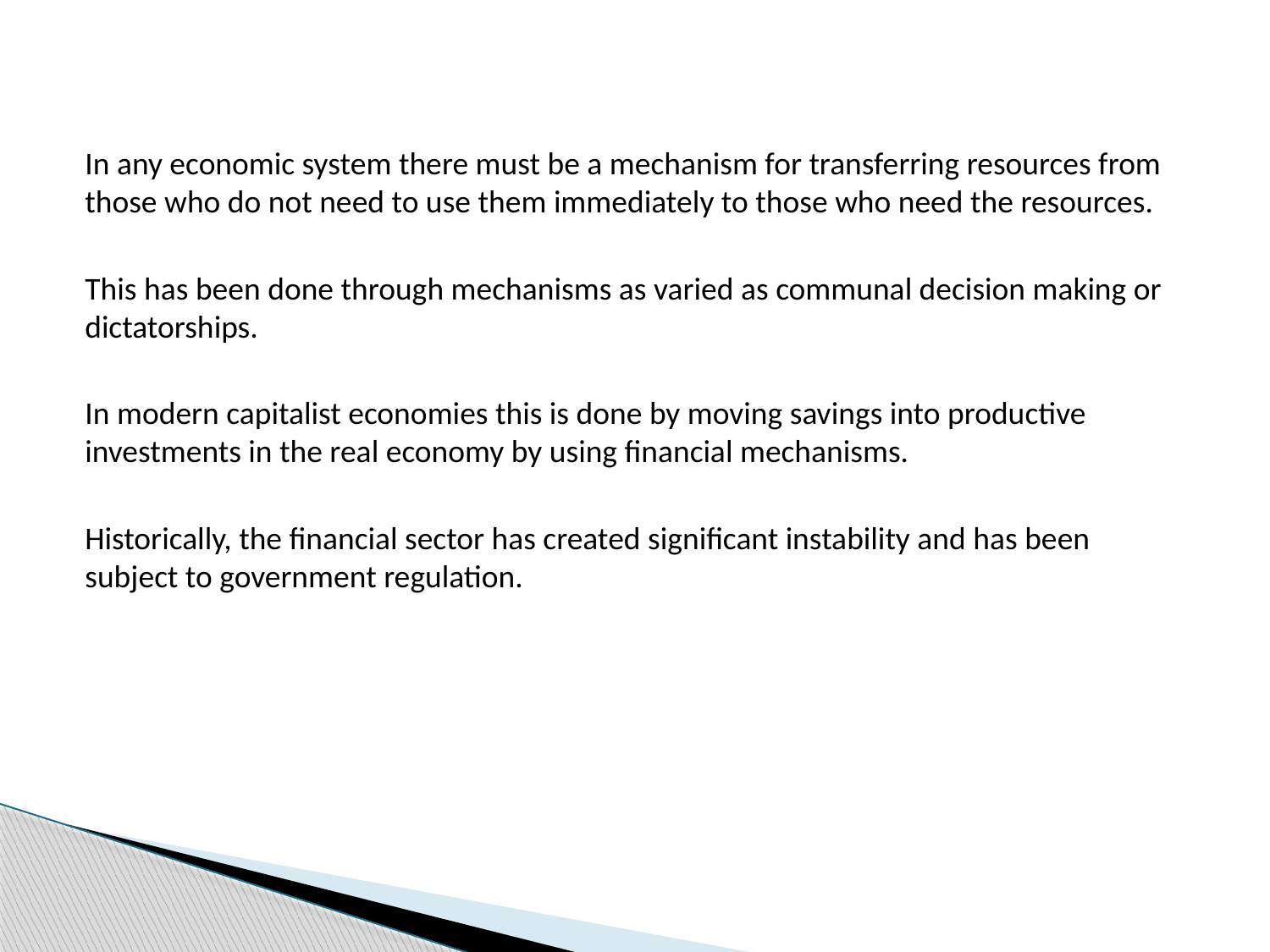

#

In any economic system there must be a mechanism for transferring resources from those who do not need to use them immediately to those who need the resources.

This has been done through mechanisms as varied as communal decision making or dictatorships.

In modern capitalist economies this is done by moving savings into productive investments in the real economy by using financial mechanisms.

Historically, the financial sector has created significant instability and has been subject to government regulation.